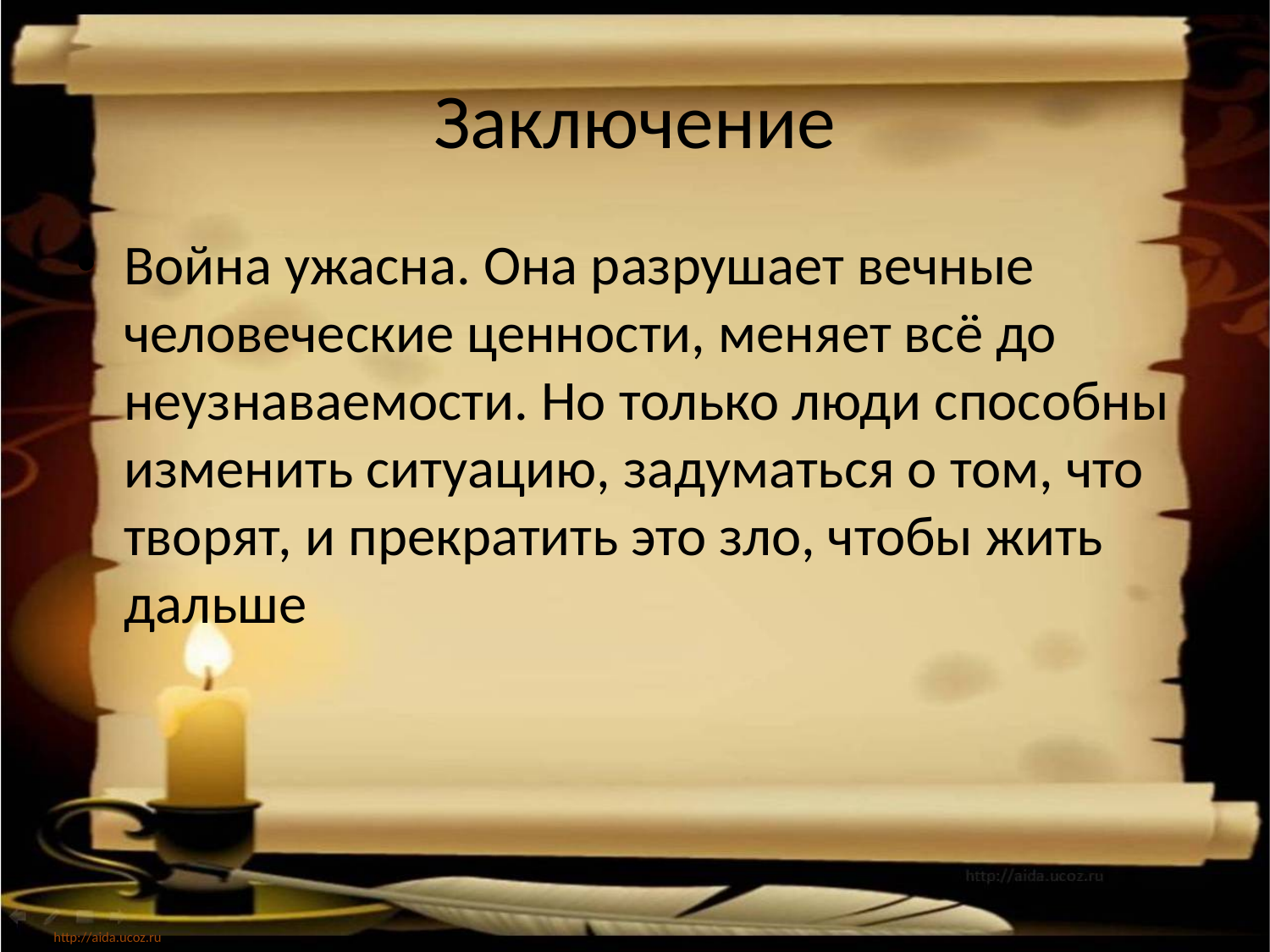

# Заключение
Война ужасна. Она разрушает вечные человеческие ценности, меняет всё до неузнаваемости. Но только люди способны изменить ситуацию, задуматься о том, что творят, и прекратить это зло, чтобы жить дальше
http://aida.ucoz.ru